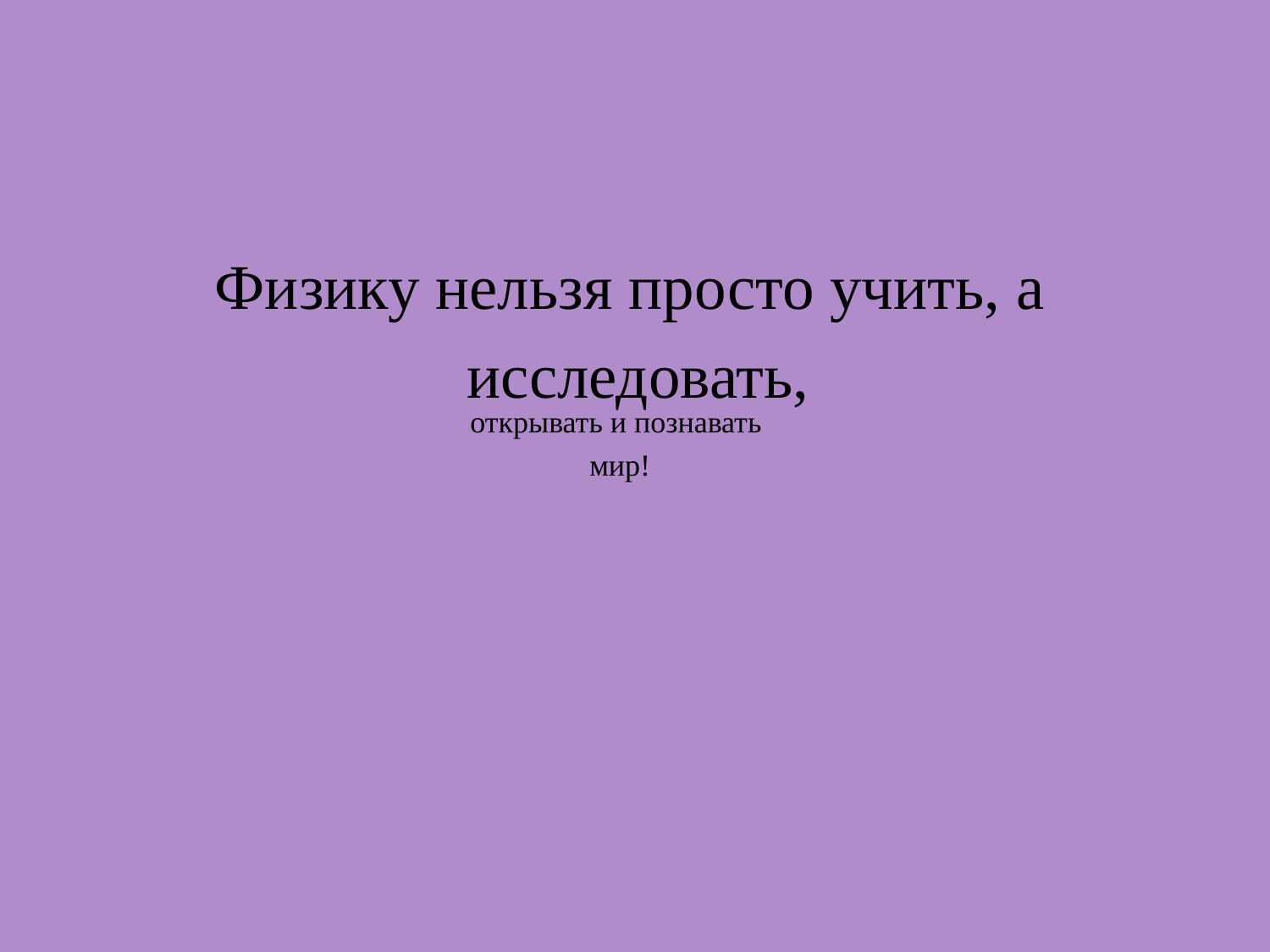

Физику нельзя просто учить, а
 исследовать,

открывать и познавать
мир!